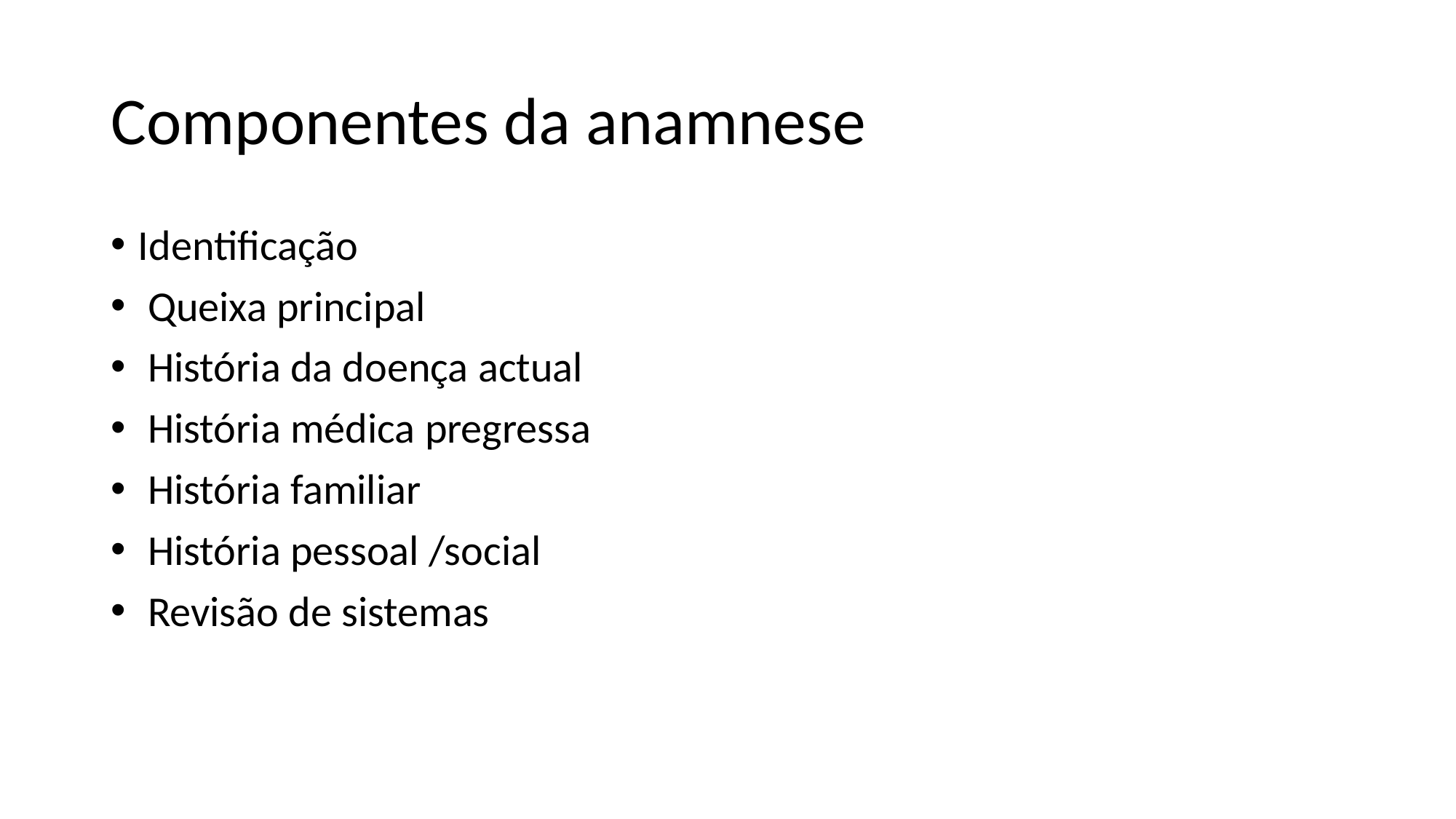

# Componentes da anamnese
Identificação
 Queixa principal
 História da doença actual
 História médica pregressa
 História familiar
 História pessoal /social
 Revisão de sistemas